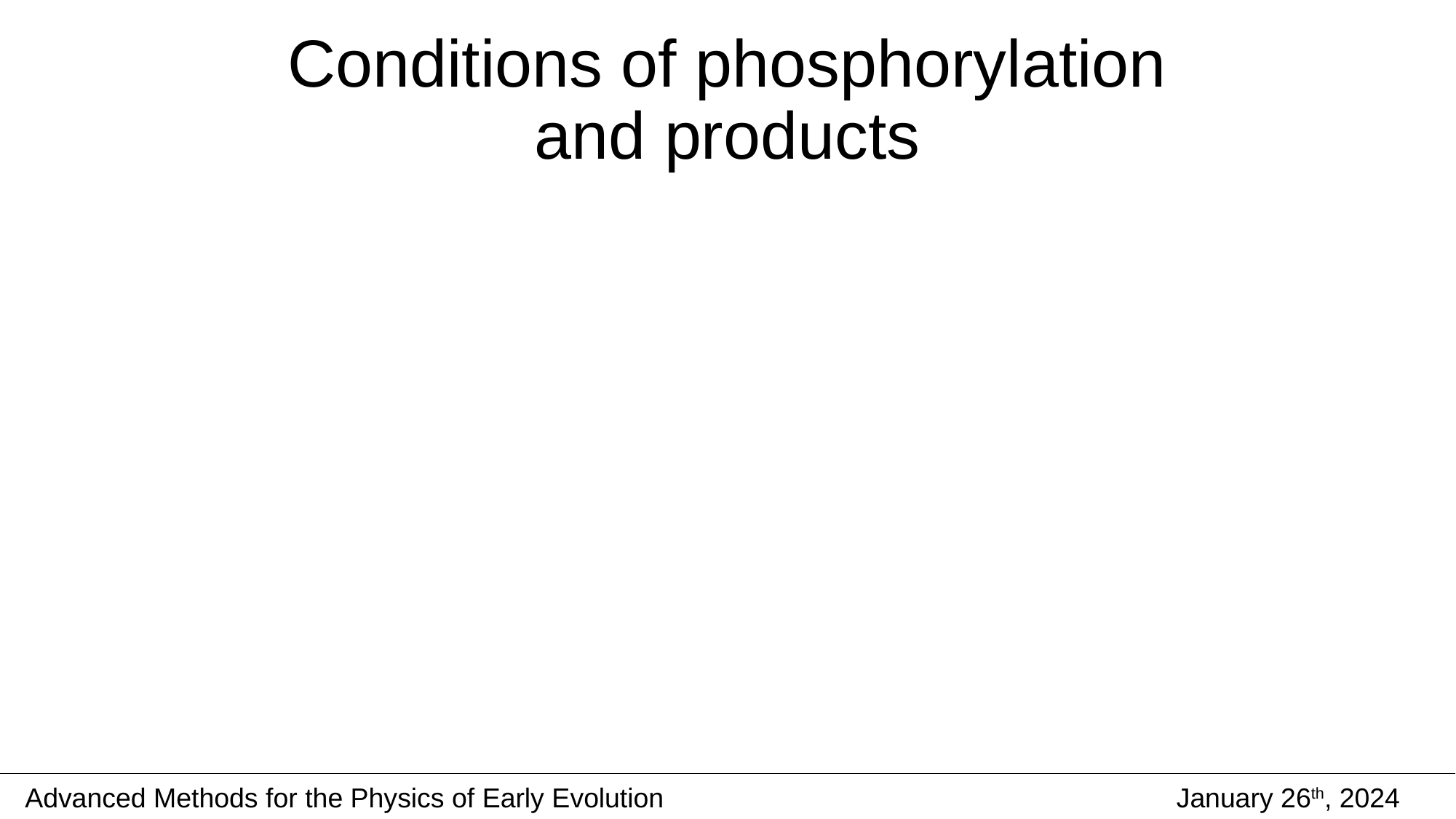

Conditions of phosphorylation
and products
Advanced Methods for the Physics of Early Evolution
January 26th, 2024